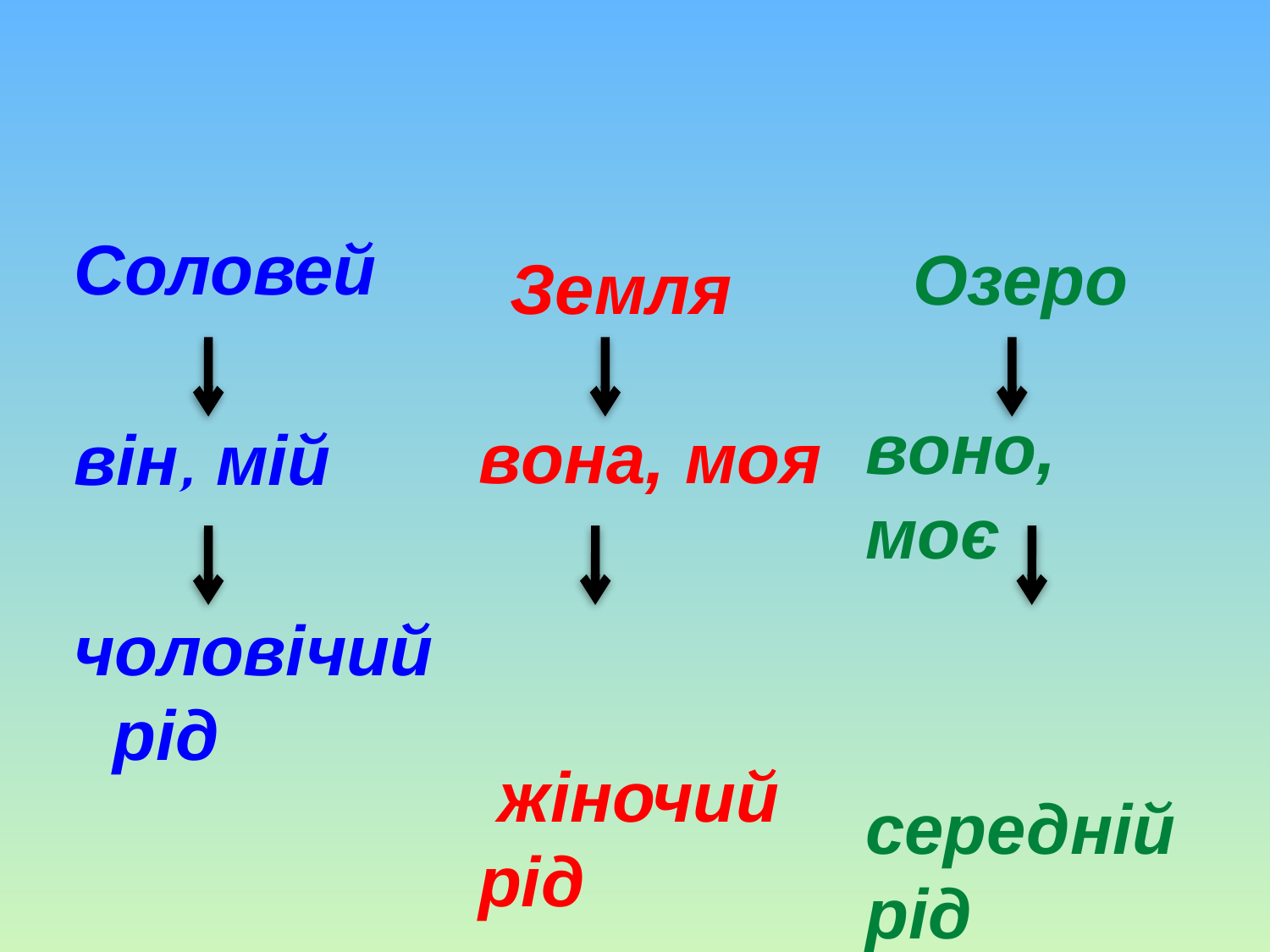

Соловей

він, мій

чоловічий рід

   Озеро

воно, моє

 середній рід
  Земля

вона, моя

 жіночий рід